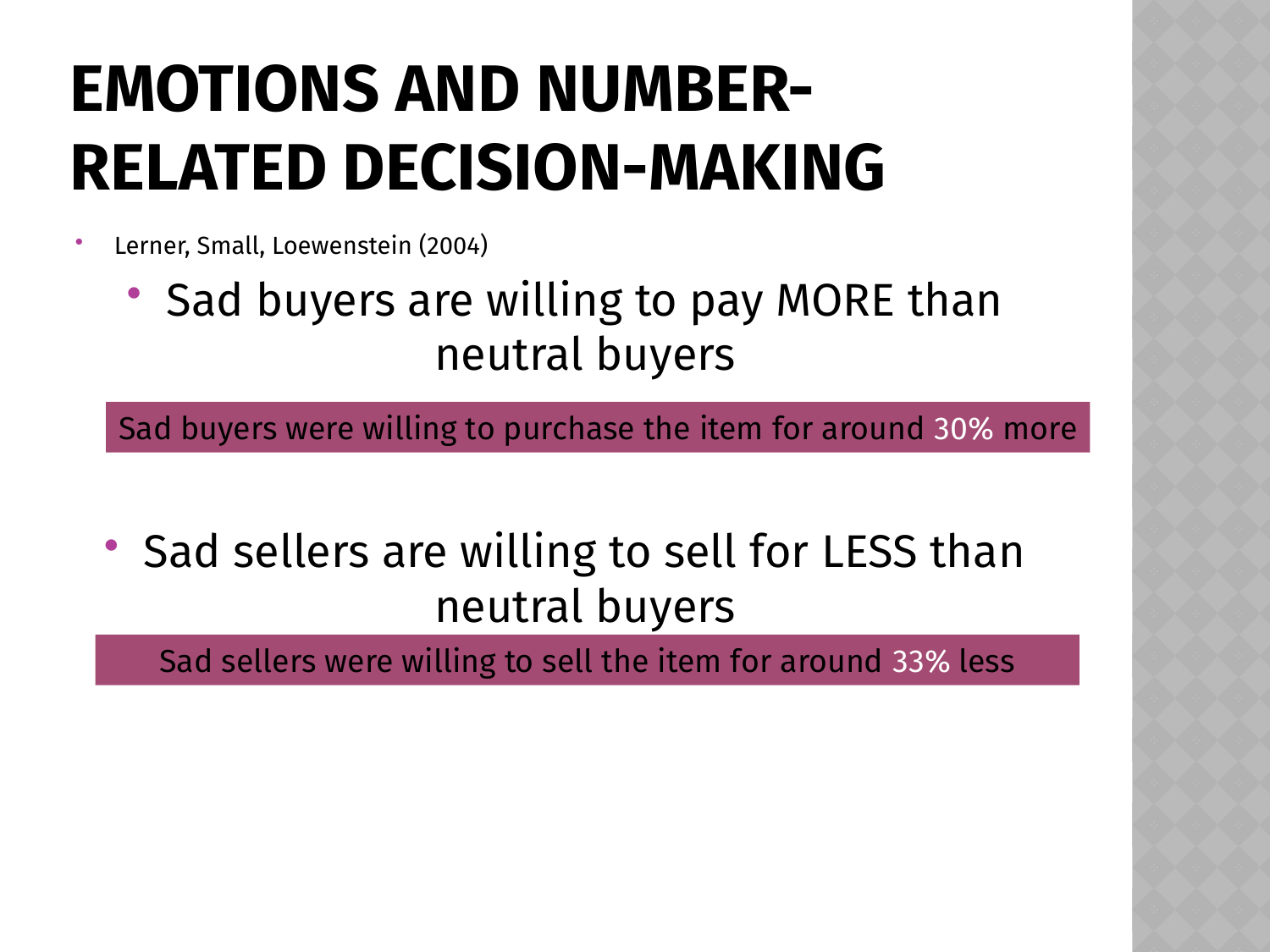

# Emotions and Number-related decision-making
Lerner, Small, Loewenstein (2004)
Sad buyers are willing to pay MORE than neutral buyers

Sad sellers are willing to sell for LESS than neutral buyers
Sad buyers were willing to purchase the item for around 30% more
Sad sellers were willing to sell the item for around 33% less